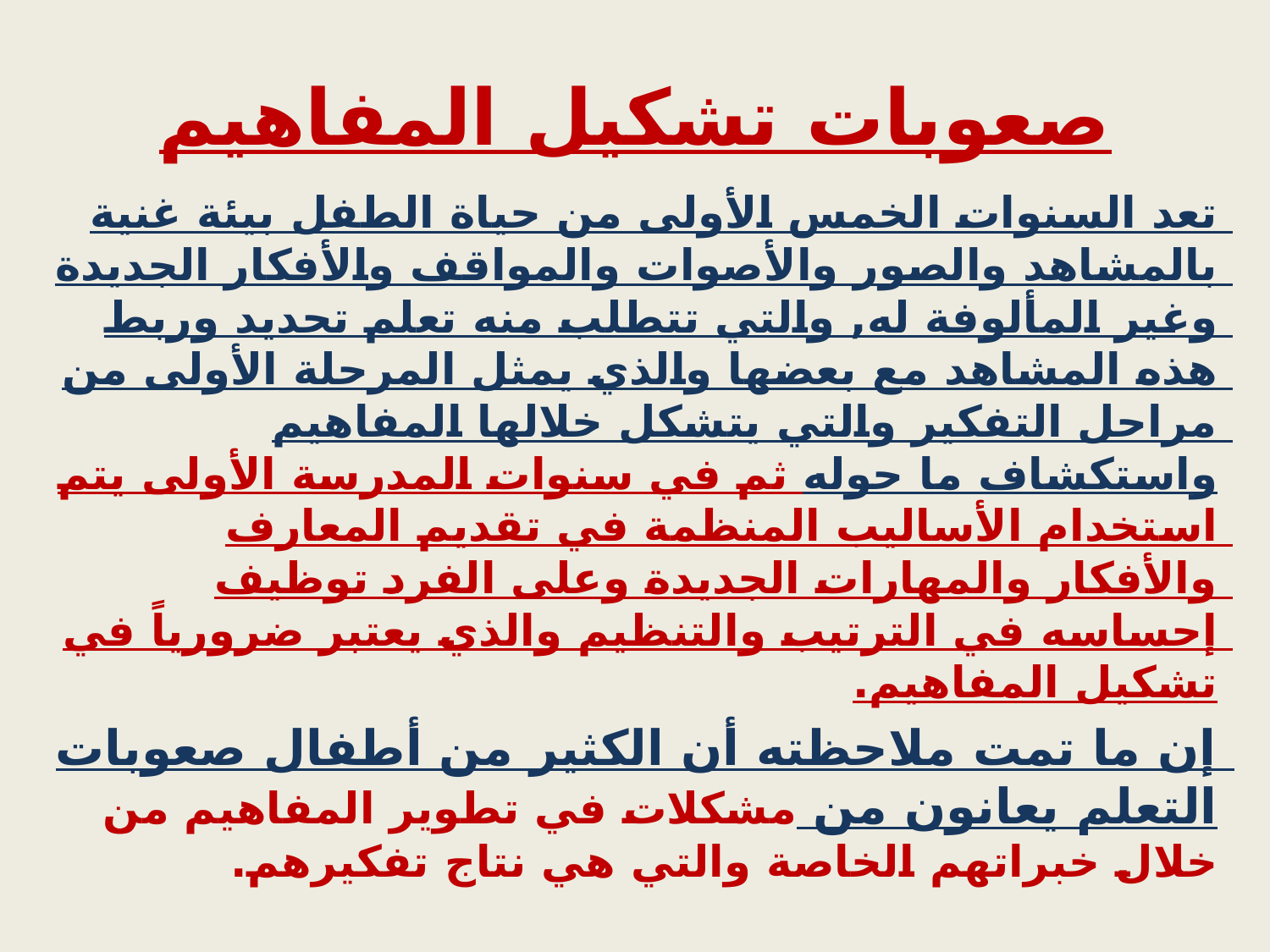

# صعوبات تشكيل المفاهيم
تعد السنوات الخمس الأولى من حياة الطفل بيئة غنية بالمشاهد والصور والأصوات والمواقف والأفكار الجديدة وغير المألوفة له, والتي تتطلب منه تعلم تحديد وربط هذه المشاهد مع بعضها والذي يمثل المرحلة الأولى من مراحل التفكير والتي يتشكل خلالها المفاهيم واستكشاف ما حوله ثم في سنوات المدرسة الأولى يتم استخدام الأساليب المنظمة في تقديم المعارف والأفكار والمهارات الجديدة وعلى الفرد توظيف إحساسه في الترتيب والتنظيم والذي يعتبر ضرورياً في تشكيل المفاهيم.
إن ما تمت ملاحظته أن الكثير من أطفال صعوبات التعلم يعانون من مشكلات في تطوير المفاهيم من خلال خبراتهم الخاصة والتي هي نتاج تفكيرهم.